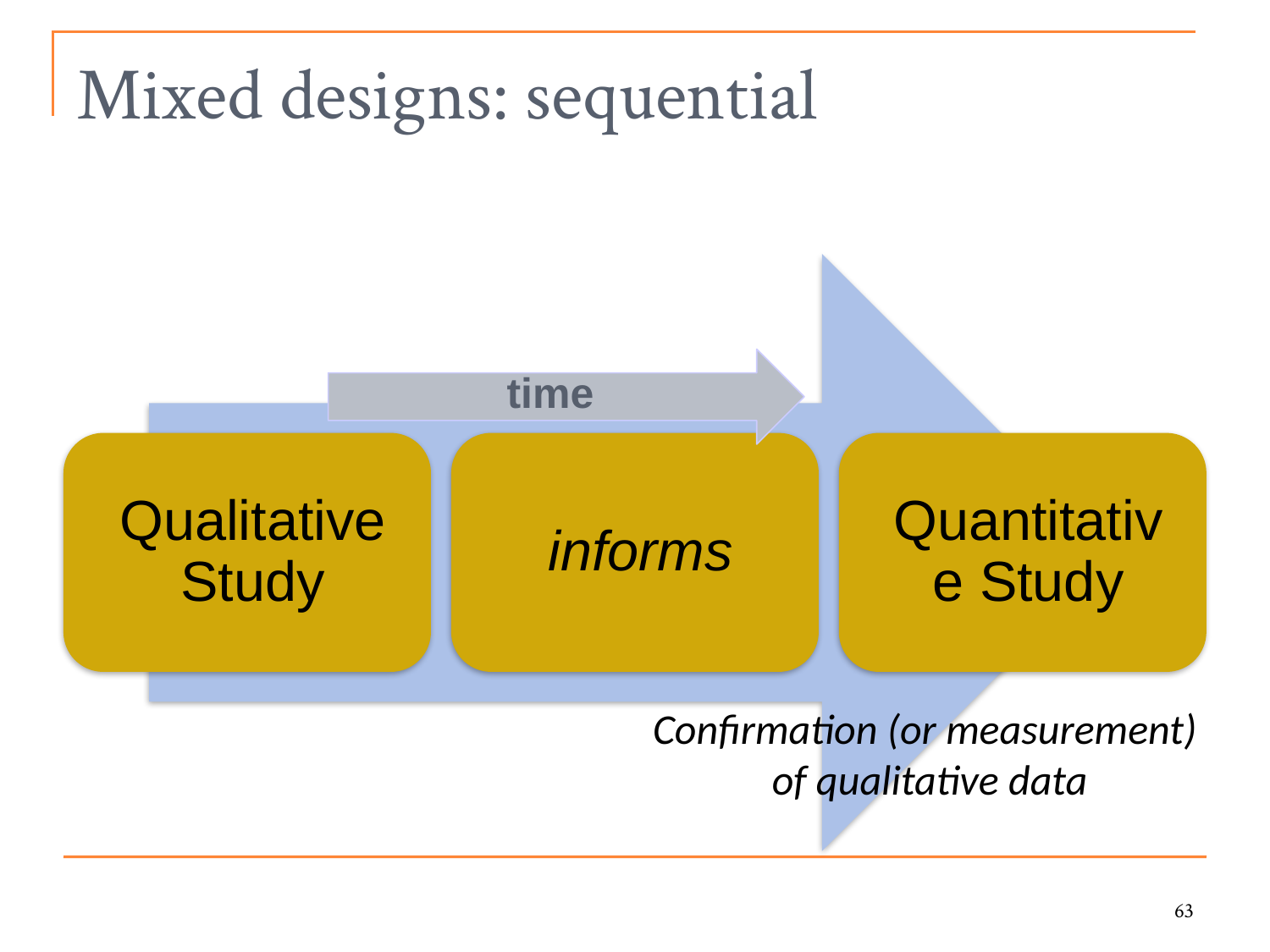

# Mixed designs: sequential
Qualitative Study
informs
Quantitative Study

time
Confirmation (or measurement)
of qualitative data
63